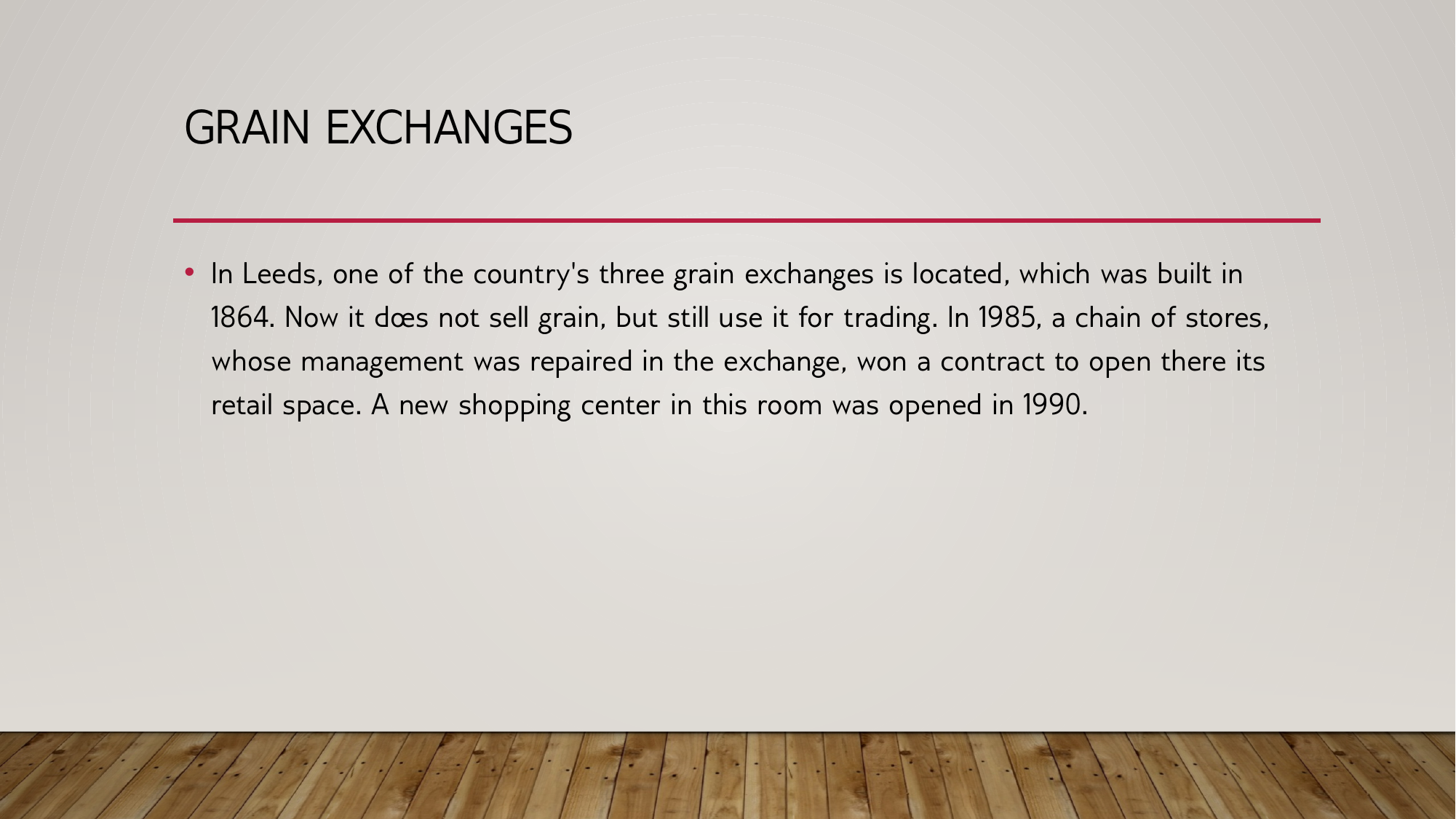

# Grain exchanges
In Leeds, one of the country's three grain exchanges is located, which was built in 1864. Now it does not sell grain, but still use it for trading. In 1985, a chain of stores, whose management was repaired in the exchange, won a contract to open there its retail space. A new shopping center in this room was opened in 1990.